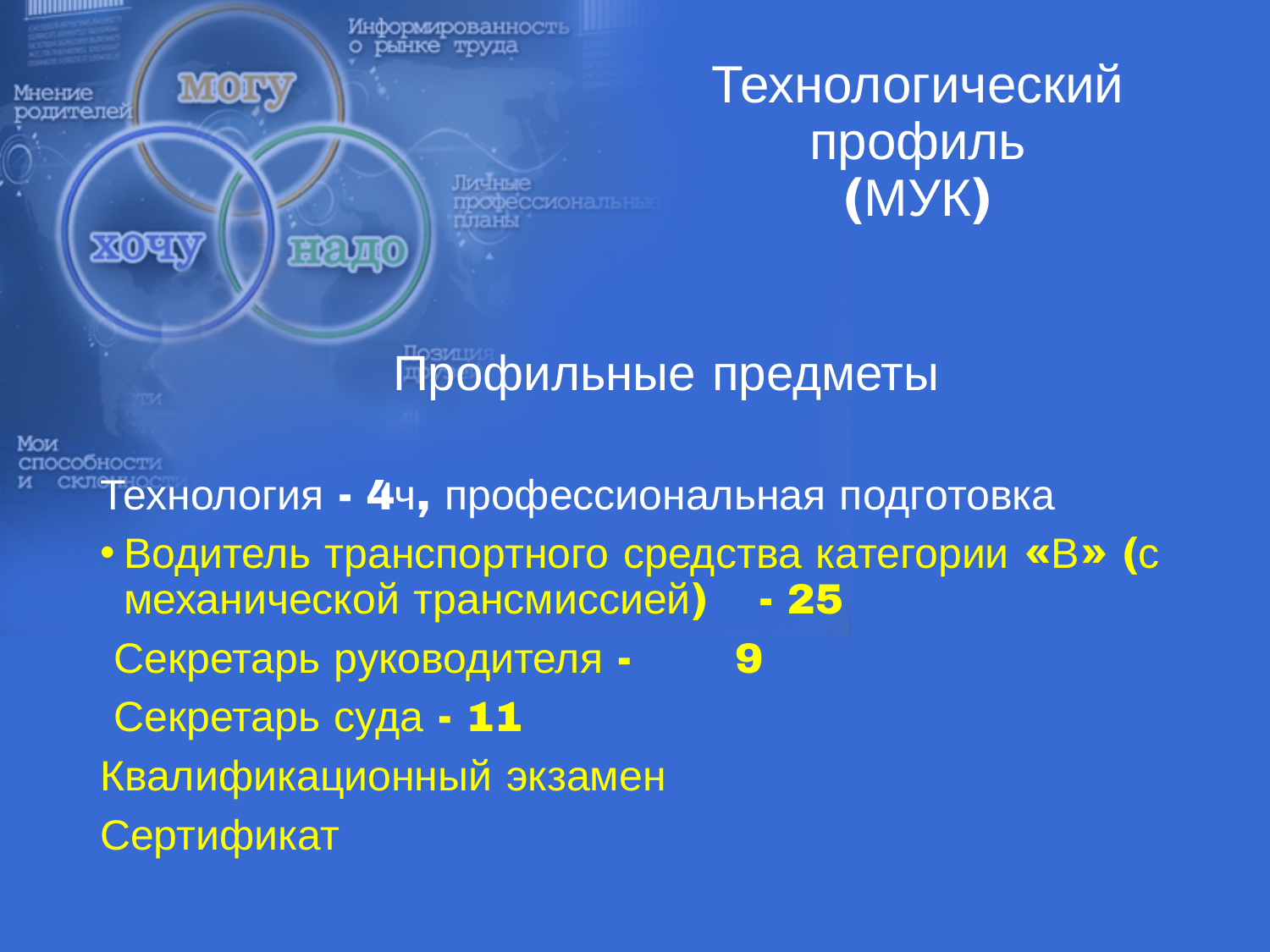

# Технологический профиль (МУК)
Профильные предметы

Технология - 4ч, профессиональная подготовка
Водитель транспортного средства категории «В» (с механической трансмиссией)	- 25
 Секретарь руководителя - 	9
 Секретарь суда - 11
Квалификационный экзамен
Сертификат